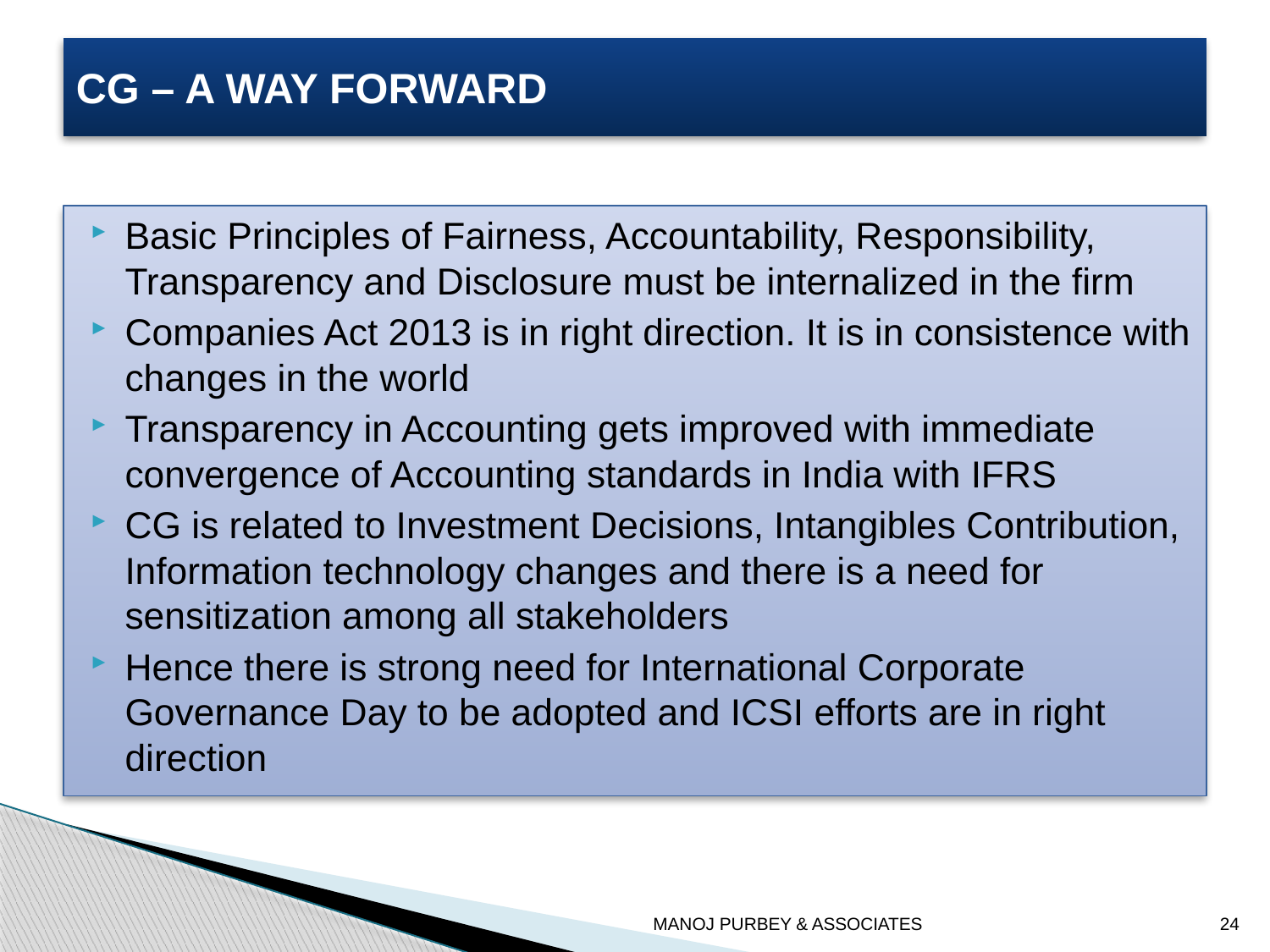

# CG – A WAY FORWARD
Basic Principles of Fairness, Accountability, Responsibility, Transparency and Disclosure must be internalized in the firm
Companies Act 2013 is in right direction. It is in consistence with changes in the world
Transparency in Accounting gets improved with immediate convergence of Accounting standards in India with IFRS
CG is related to Investment Decisions, Intangibles Contribution, Information technology changes and there is a need for sensitization among all stakeholders
Hence there is strong need for International Corporate Governance Day to be adopted and ICSI efforts are in right direction

MANOJ PURBEY & ASSOCIATES
24